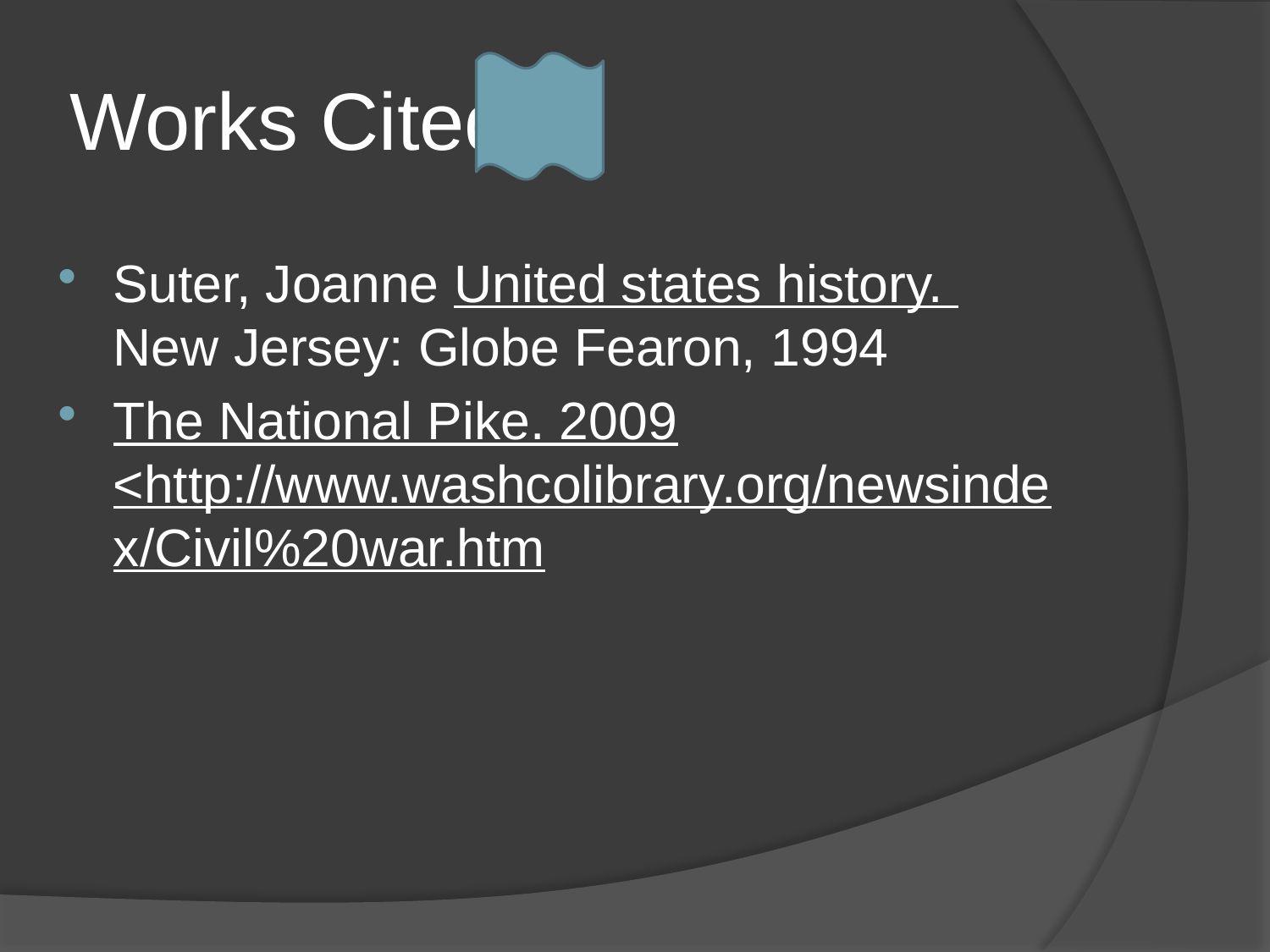

# Works Cited

Suter, Joanne United states history.  New Jersey: Globe Fearon, 1994
The National Pike. 2009 <http://www.washcolibrary.org/newsindex/Civil%20war.htm